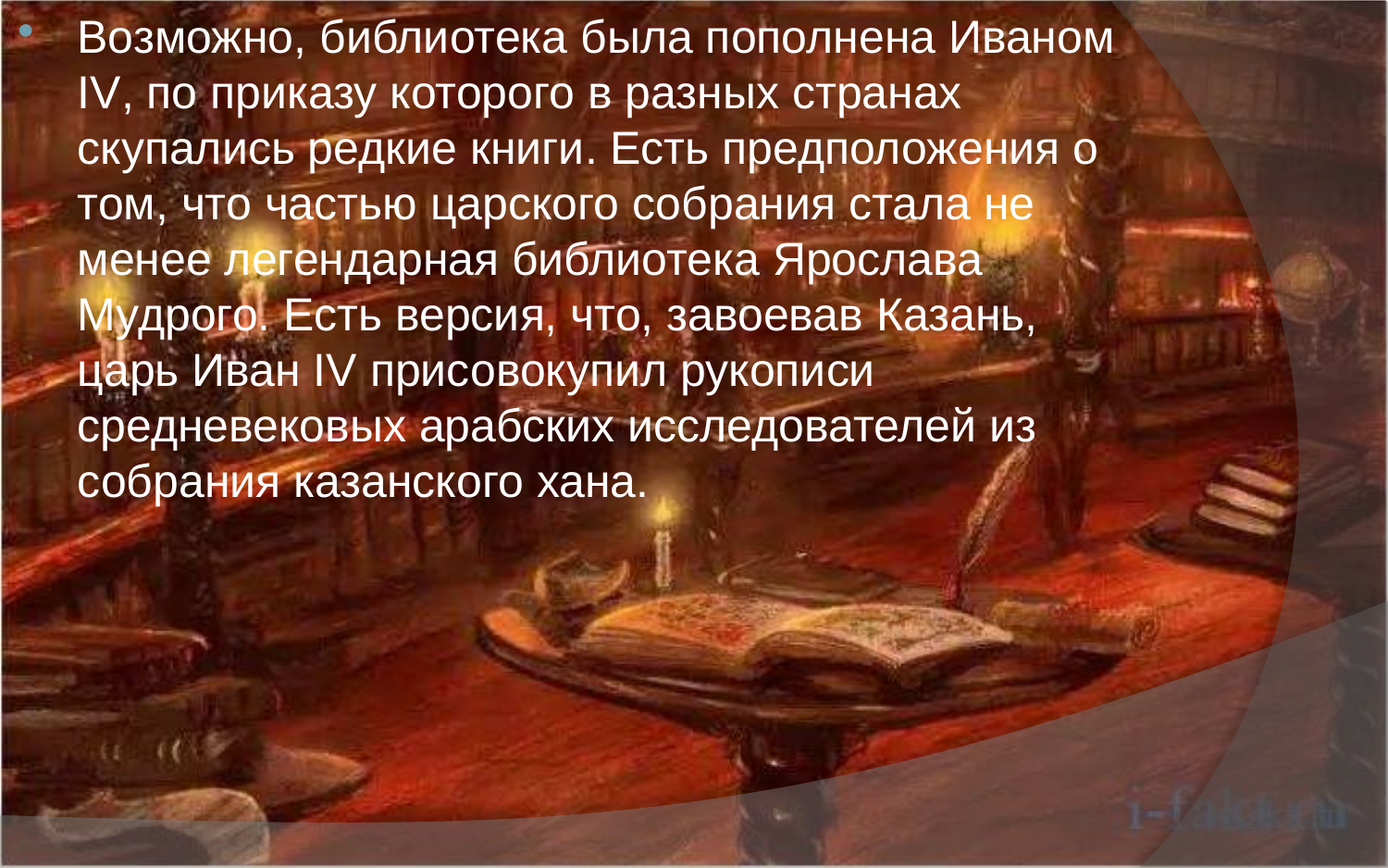

Возможно, библиотека была пополнена Иваном IV, по приказу которого в разных странах скупались редкие книги. Есть предположения о том, что частью царского собрания стала не менее легендарная библиотека Ярослава Мудрого. Есть версия, что, завоевав Казань, царь Иван IV присовокупил рукописи средневековых арабских исследователей из собрания казанского хана.